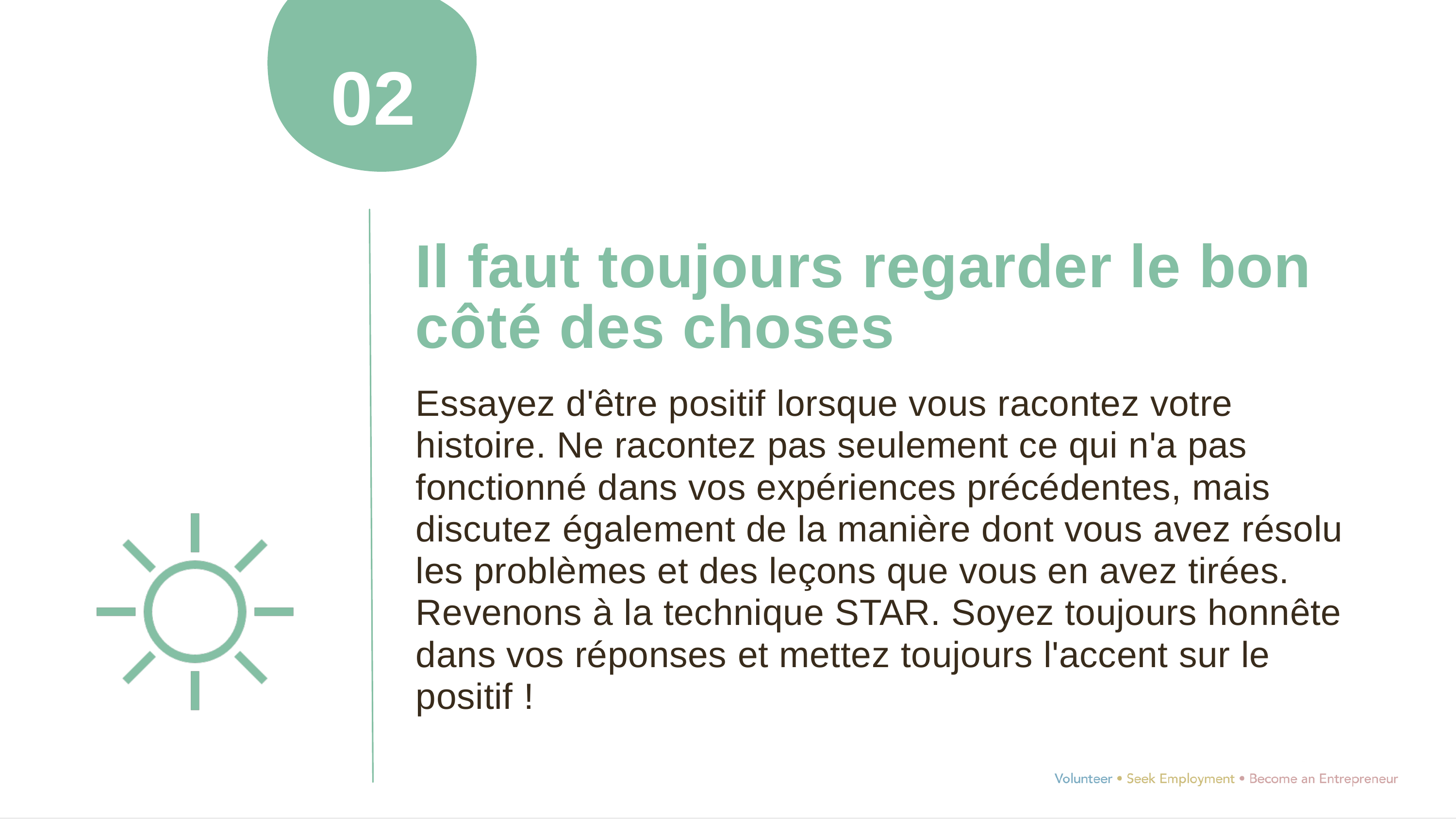

02
Il faut toujours regarder le bon côté des choses

Essayez d'être positif lorsque vous racontez votre histoire. Ne racontez pas seulement ce qui n'a pas fonctionné dans vos expériences précédentes, mais discutez également de la manière dont vous avez résolu les problèmes et des leçons que vous en avez tirées. Revenons à la technique STAR. Soyez toujours honnête dans vos réponses et mettez toujours l'accent sur le positif !